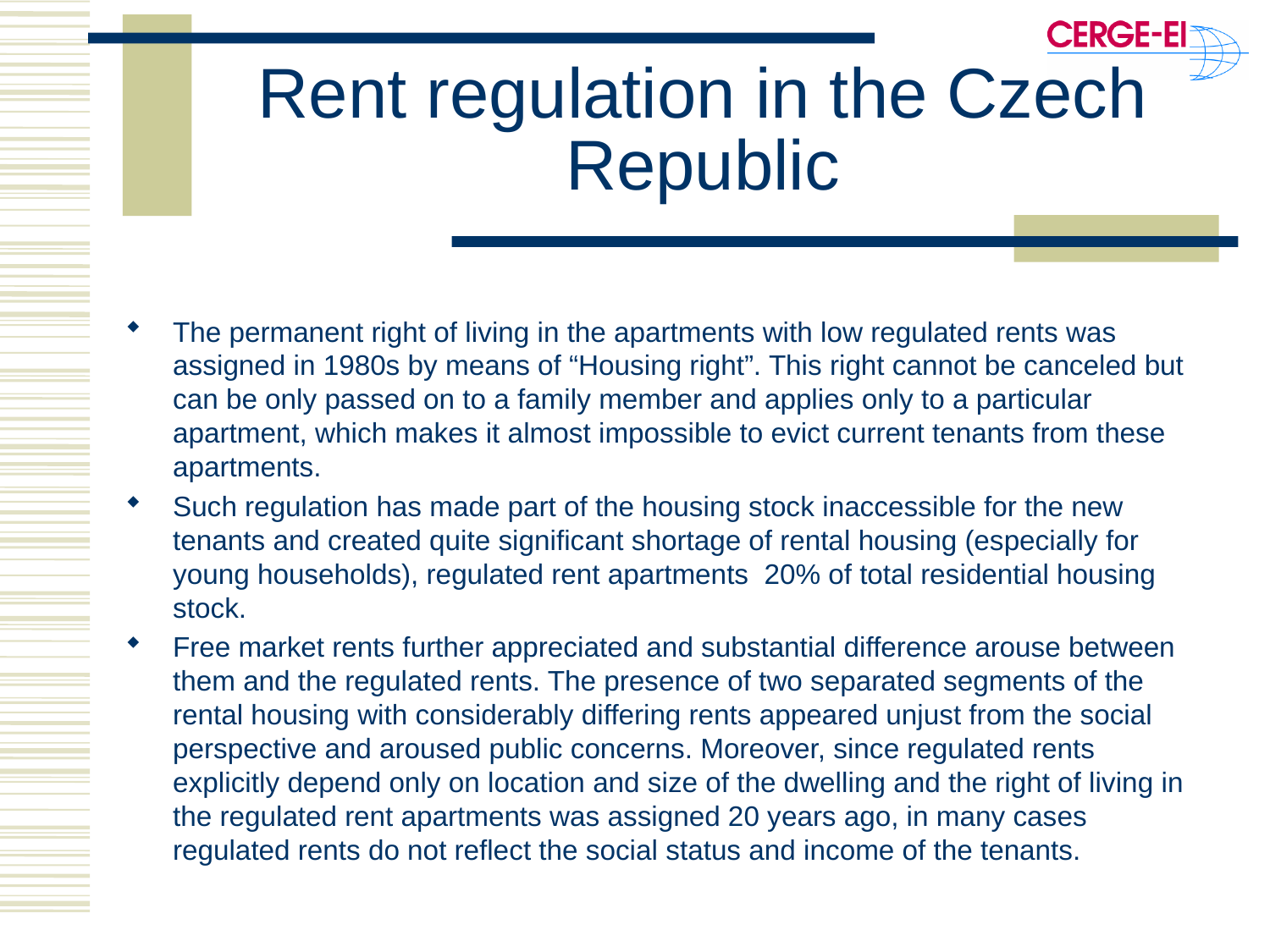

# Rent regulation in the Czech Republic
The permanent right of living in the apartments with low regulated rents was assigned in 1980s by means of “Housing right”. This right cannot be canceled but can be only passed on to a family member and applies only to a particular apartment, which makes it almost impossible to evict current tenants from these apartments.
Such regulation has made part of the housing stock inaccessible for the new tenants and created quite significant shortage of rental housing (especially for young households), regulated rent apartments  20% of total residential housing stock.
Free market rents further appreciated and substantial difference arouse between them and the regulated rents. The presence of two separated segments of the rental housing with considerably differing rents appeared unjust from the social perspective and aroused public concerns. Moreover, since regulated rents explicitly depend only on location and size of the dwelling and the right of living in the regulated rent apartments was assigned 20 years ago, in many cases regulated rents do not reflect the social status and income of the tenants.